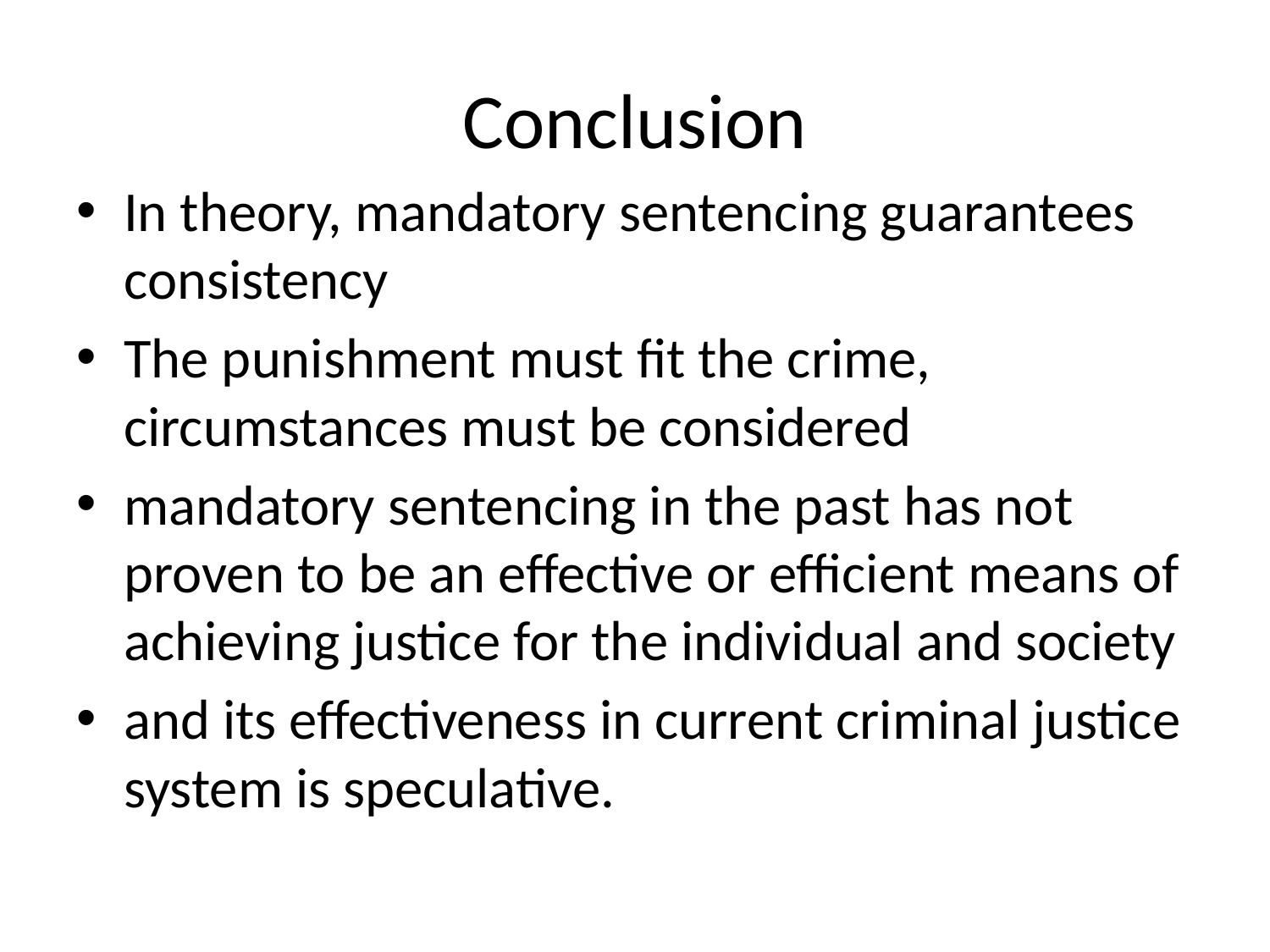

# Conclusion
In theory, mandatory sentencing guarantees consistency
The punishment must fit the crime, circumstances must be considered
mandatory sentencing in the past has not proven to be an effective or efficient means of achieving justice for the individual and society
and its effectiveness in current criminal justice system is speculative.